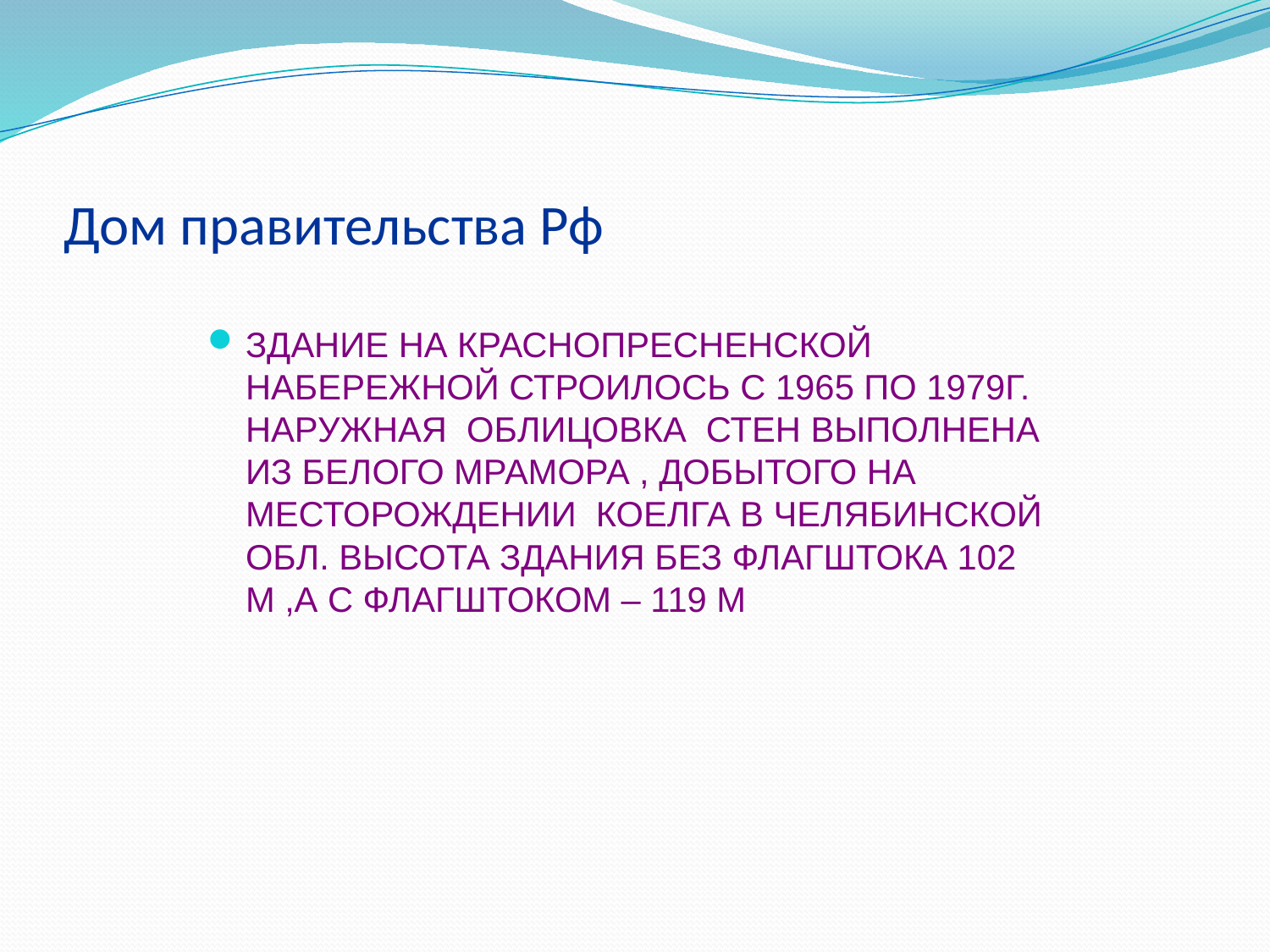

# Дом правительства Рф
ЗДАНИЕ НА КРАСНОПРЕСНЕНСКОЙ НАБЕРЕЖНОЙ СТРОИЛОСЬ С 1965 ПО 1979Г.  НАРУЖНАЯ  ОБЛИЦОВКА  СТЕН ВЫПОЛНЕНА ИЗ БЕЛОГО МРАМОРА , ДОБЫТОГО НА МЕСТОРОЖДЕНИИ  КОЕЛГА В ЧЕЛЯБИНСКОЙ  ОБЛ. ВЫСОТА ЗДАНИЯ БЕЗ ФЛАГШТОКА 102 М ,А С ФЛАГШТОКОМ – 119 М